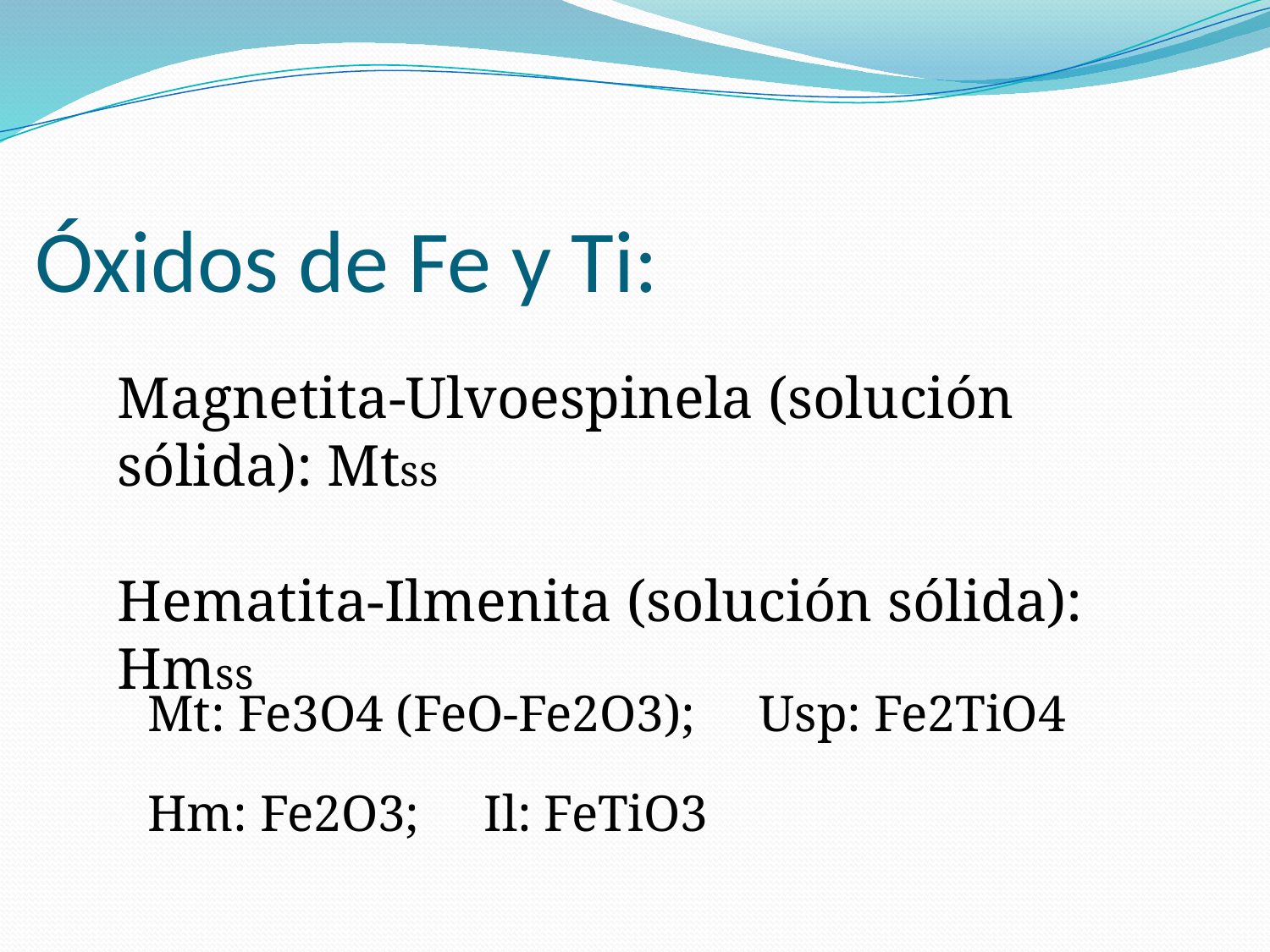

# Óxidos de Fe y Ti:
Magnetita-Ulvoespinela (solución sólida): Mtss

Hematita-Ilmenita (solución sólida): Hmss

Mt: Fe3O4 (FeO-Fe2O3);     Usp: Fe2TiO4
Hm: Fe2O3;     Il: FeTiO3